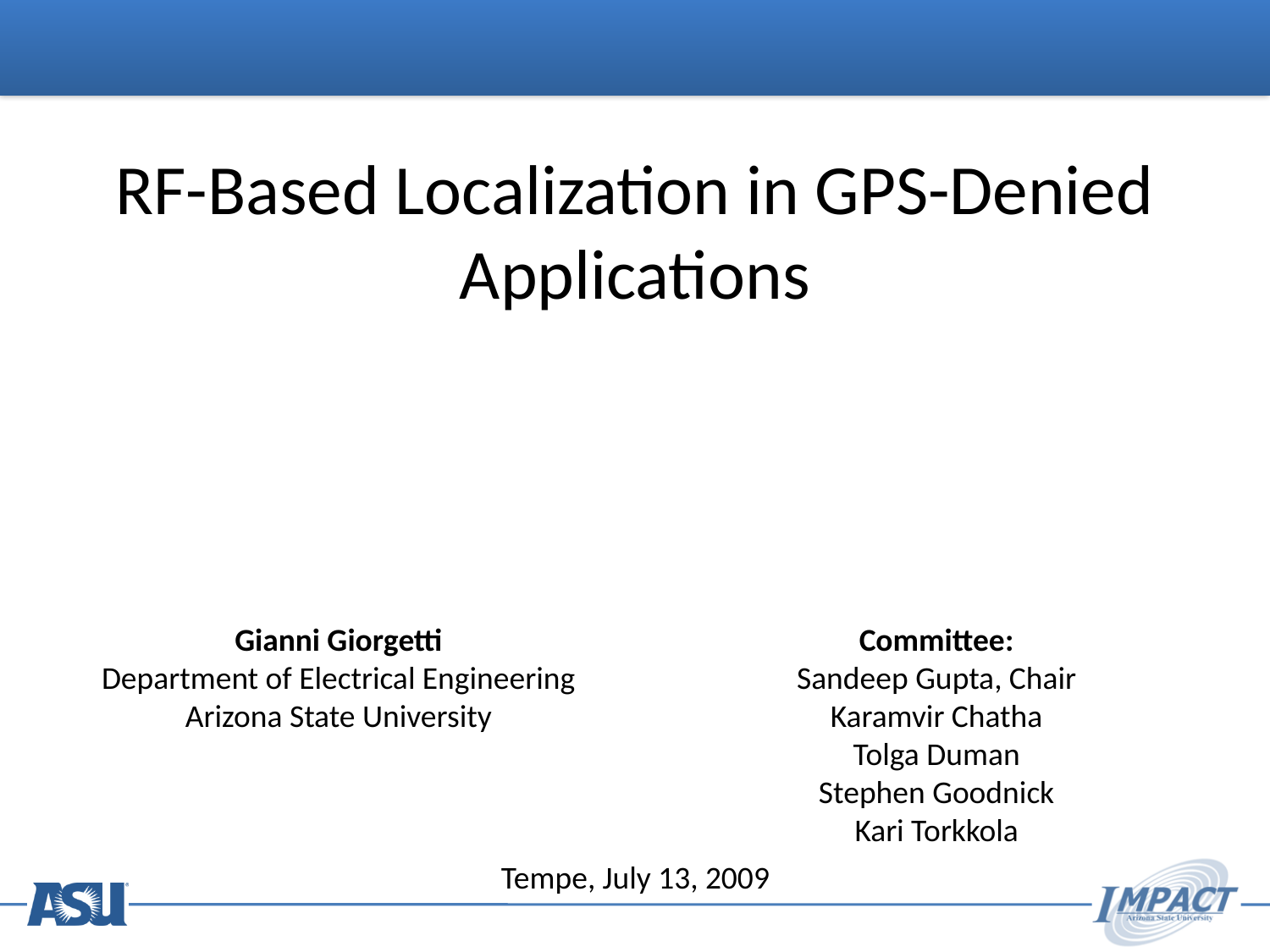

#
RF-Based Localization in GPS-Denied Applications
Gianni Giorgetti
Department of Electrical Engineering
Arizona State University
Committee:
Sandeep Gupta, Chair
Karamvir Chatha
Tolga Duman
Stephen Goodnick
Kari Torkkola
Tempe, July 13, 2009